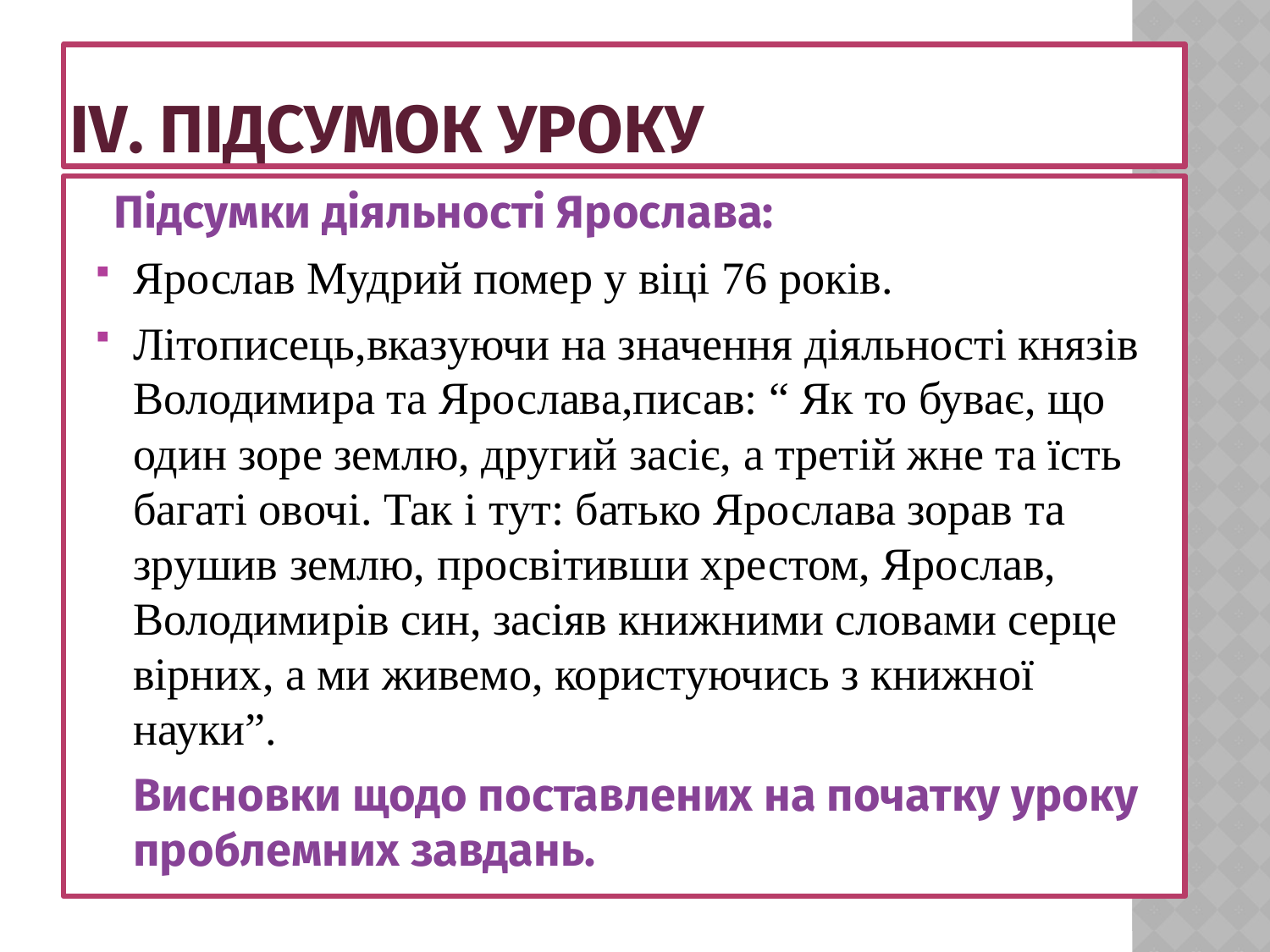

# ІV. Підсумок уроку
	Підсумки діяльності Ярослава:
Ярослав Мудрий помер у віці 76 років.
Літописець,вказуючи на значення діяльності князів Володимира та Ярослава,писав: “ Як то буває, що один зоре землю, другий засіє, а третій жне та їсть багаті овочі. Так і тут: батько Ярослава зорав та зрушив землю, просвітивши хрестом, Ярослав, Володимирів син, засіяв книжними словами серце вірних, а ми живемо, користуючись з книжної науки”.
	Висновки щодо поставлених на початку уроку проблемних завдань.